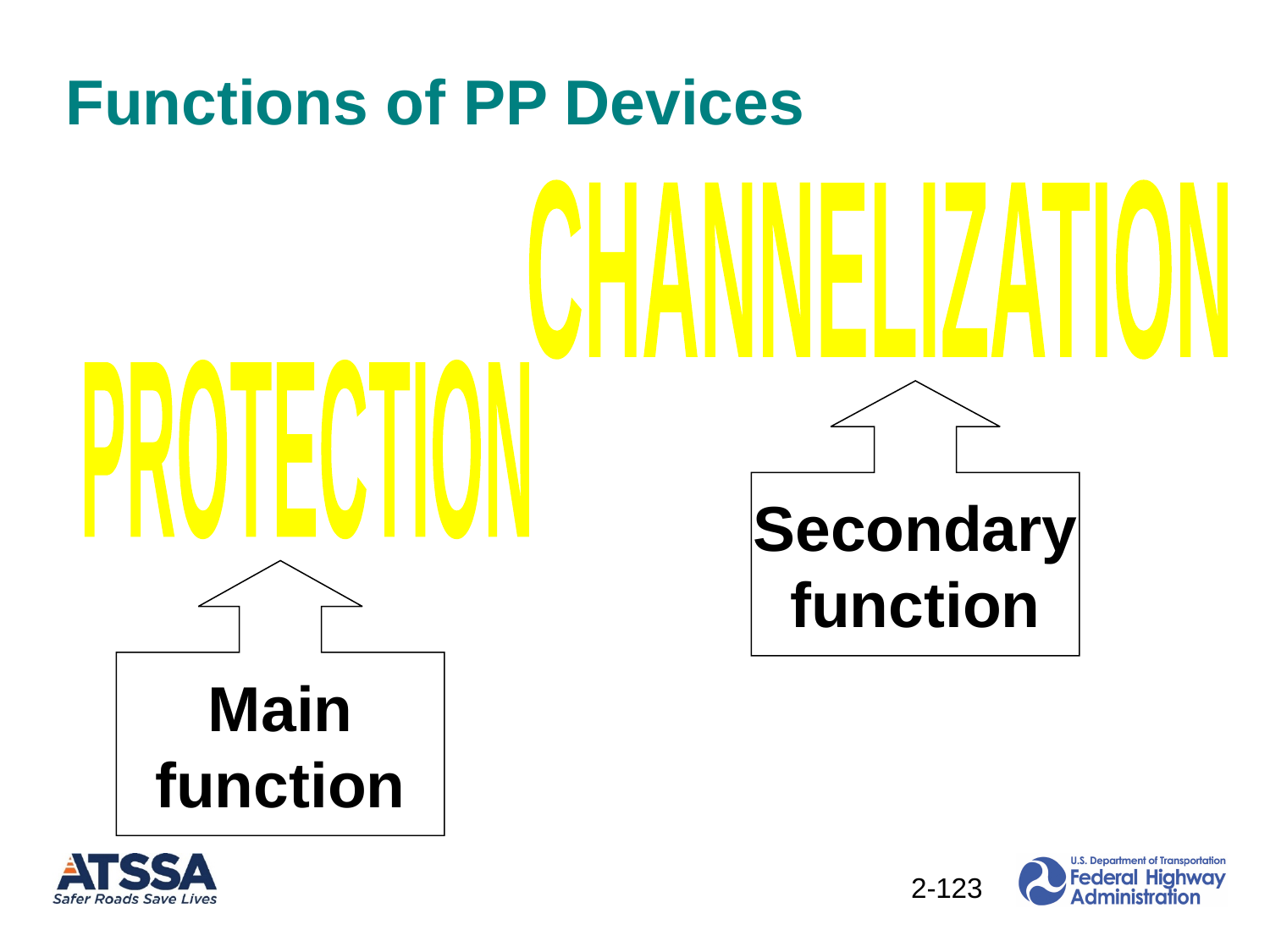

# Functions of PP Devices
CHANNELIZATION
Secondary
function
PROTECTION
Main
function